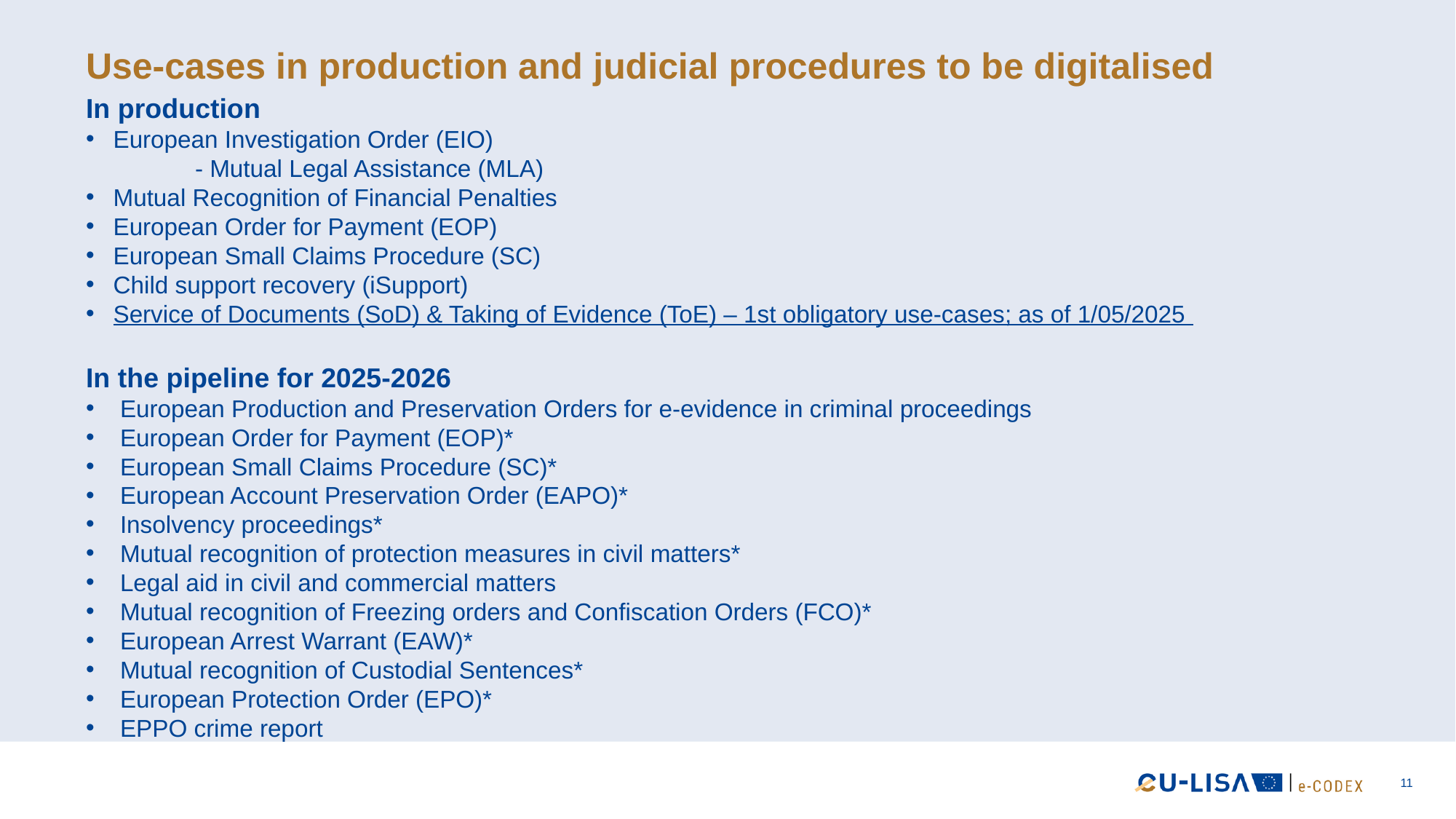

# Use-cases in production and judicial procedures to be digitalised
In production
European Investigation Order (EIO)
	- Mutual Legal Assistance (MLA)
Mutual Recognition of Financial Penalties
European Order for Payment (EOP)
European Small Claims Procedure (SC)
Child support recovery (iSupport)
Service of Documents (SoD) & Taking of Evidence (ToE) – 1st obligatory use-cases; as of 1/05/2025

In the pipeline for 2025-2026
European Production and Preservation Orders for e-evidence in criminal proceedings
European Order for Payment (EOP)*
European Small Claims Procedure (SC)*
European Account Preservation Order (EAPO)*
Insolvency proceedings*
Mutual recognition of protection measures in civil matters*
Legal aid in civil and commercial matters
Mutual recognition of Freezing orders and Confiscation Orders (FCO)*
European Arrest Warrant (EAW)*
Mutual recognition of Custodial Sentences*
European Protection Order (EPO)*
EPPO crime report

11